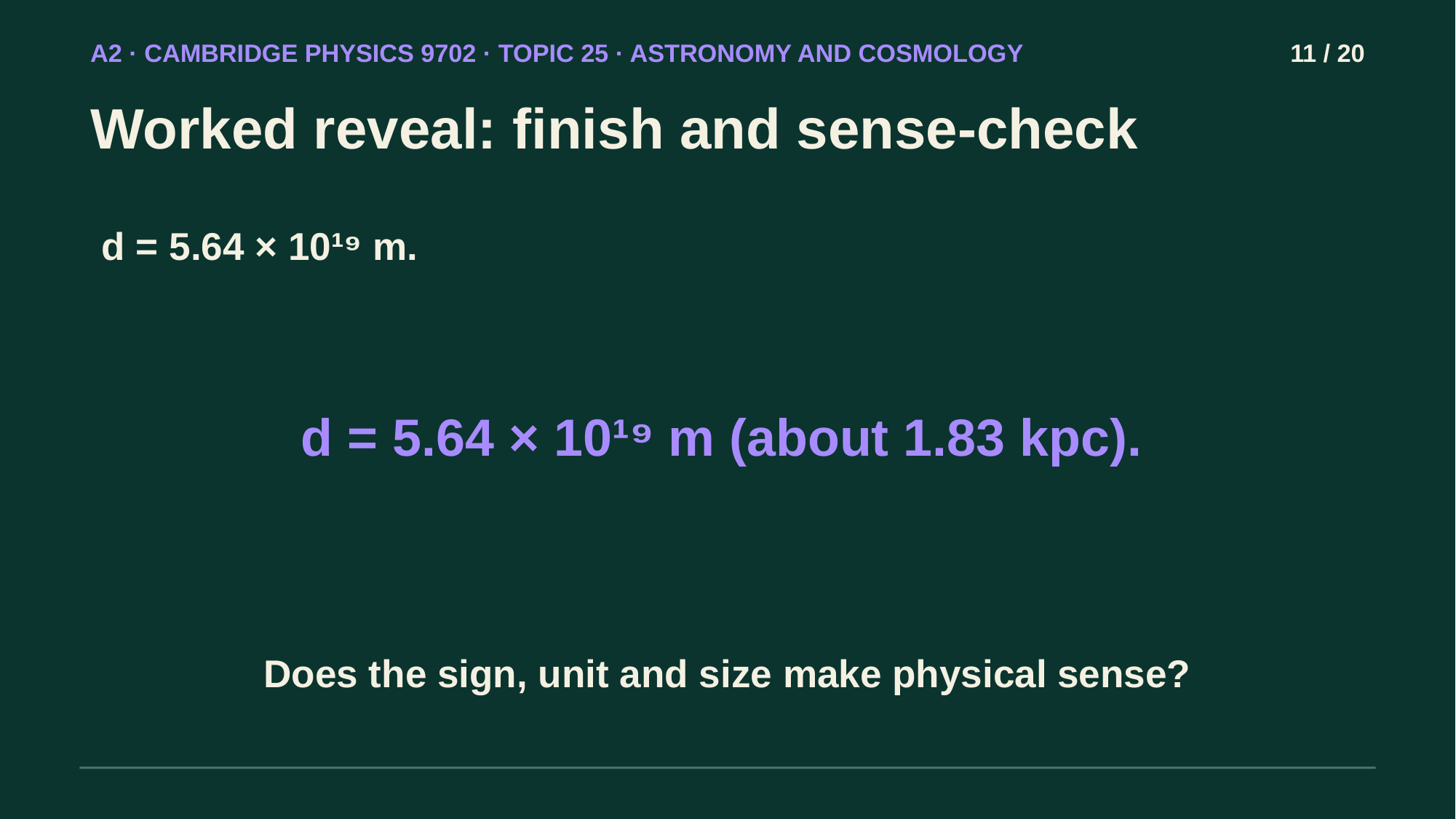

A2 · CAMBRIDGE PHYSICS 9702 · TOPIC 25 · ASTRONOMY AND COSMOLOGY
11 / 20
Worked reveal: finish and sense-check
d = 5.64 × 10¹⁹ m.
d = 5.64 × 10¹⁹ m (about 1.83 kpc).
Does the sign, unit and size make physical sense?